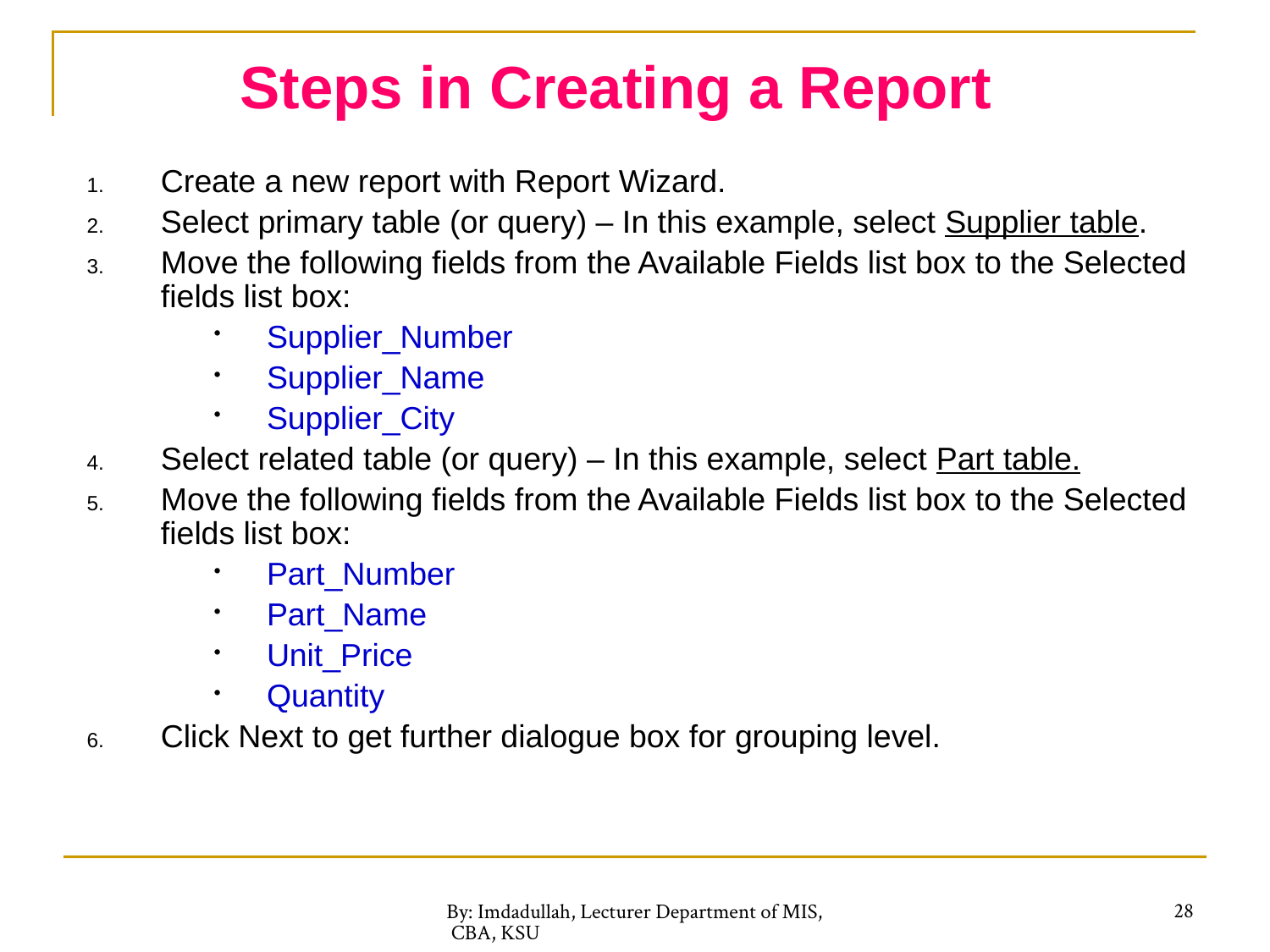

# Steps in Creating a Report
Create a new report with Report Wizard.
Select primary table (or query) – In this example, select Supplier table.
Move the following fields from the Available Fields list box to the Selected fields list box:
Supplier_Number
Supplier_Name
Supplier_City
Select related table (or query) – In this example, select Part table.
Move the following fields from the Available Fields list box to the Selected fields list box:
Part_Number
Part_Name
Unit_Price
Quantity
Click Next to get further dialogue box for grouping level.

28
By: Imdadullah, Lecturer Department of MIS, CBA, KSU